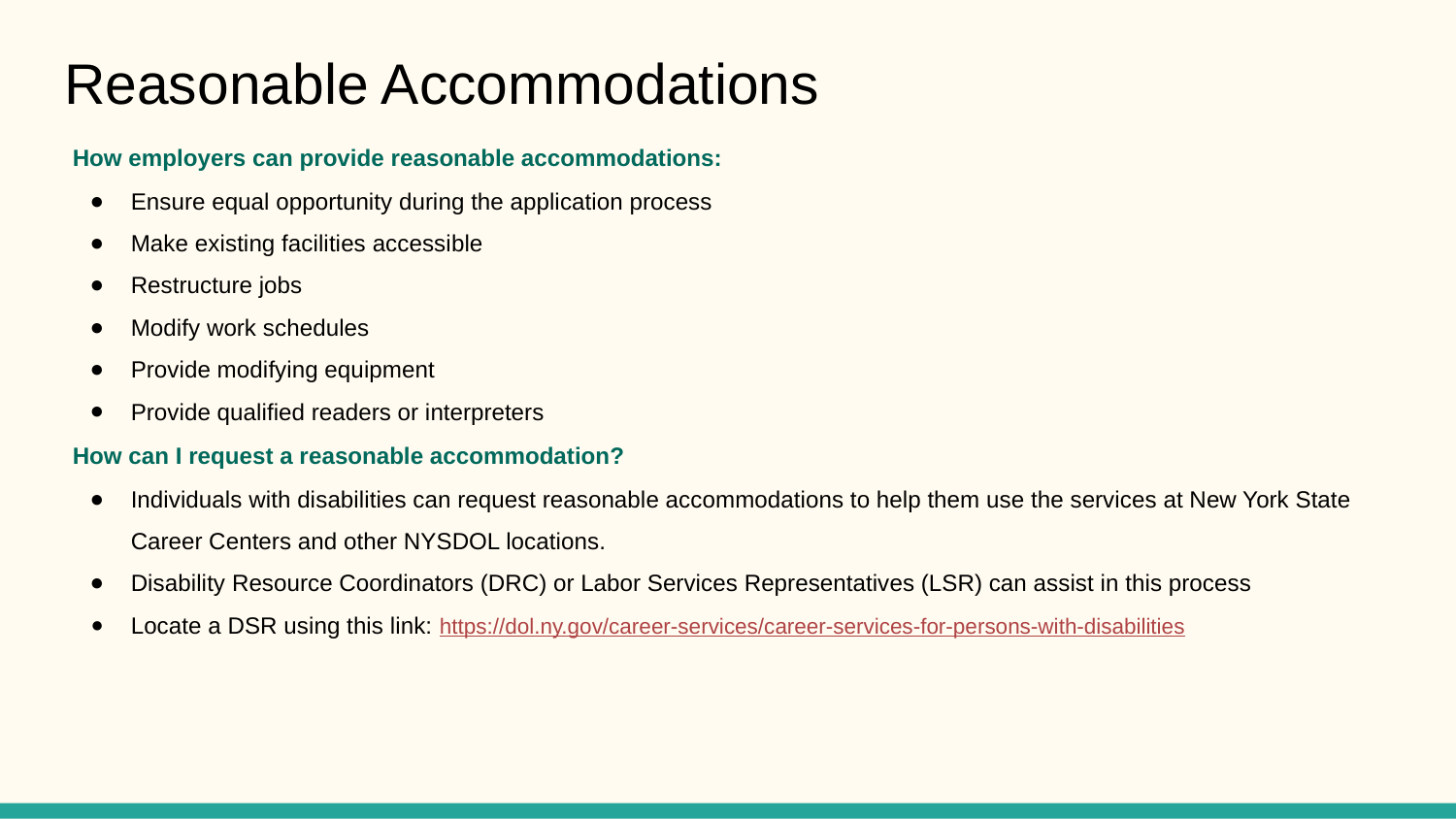

# Reasonable Accommodations
How employers can provide reasonable accommodations:
Ensure equal opportunity during the application process
Make existing facilities accessible
Restructure jobs
Modify work schedules
Provide modifying equipment
Provide qualified readers or interpreters
How can I request a reasonable accommodation?
Individuals with disabilities can request reasonable accommodations to help them use the services at New York State Career Centers and other NYSDOL locations.
Disability Resource Coordinators (DRC) or Labor Services Representatives (LSR) can assist in this process
Locate a DSR using this link: https://dol.ny.gov/career-services/career-services-for-persons-with-disabilities